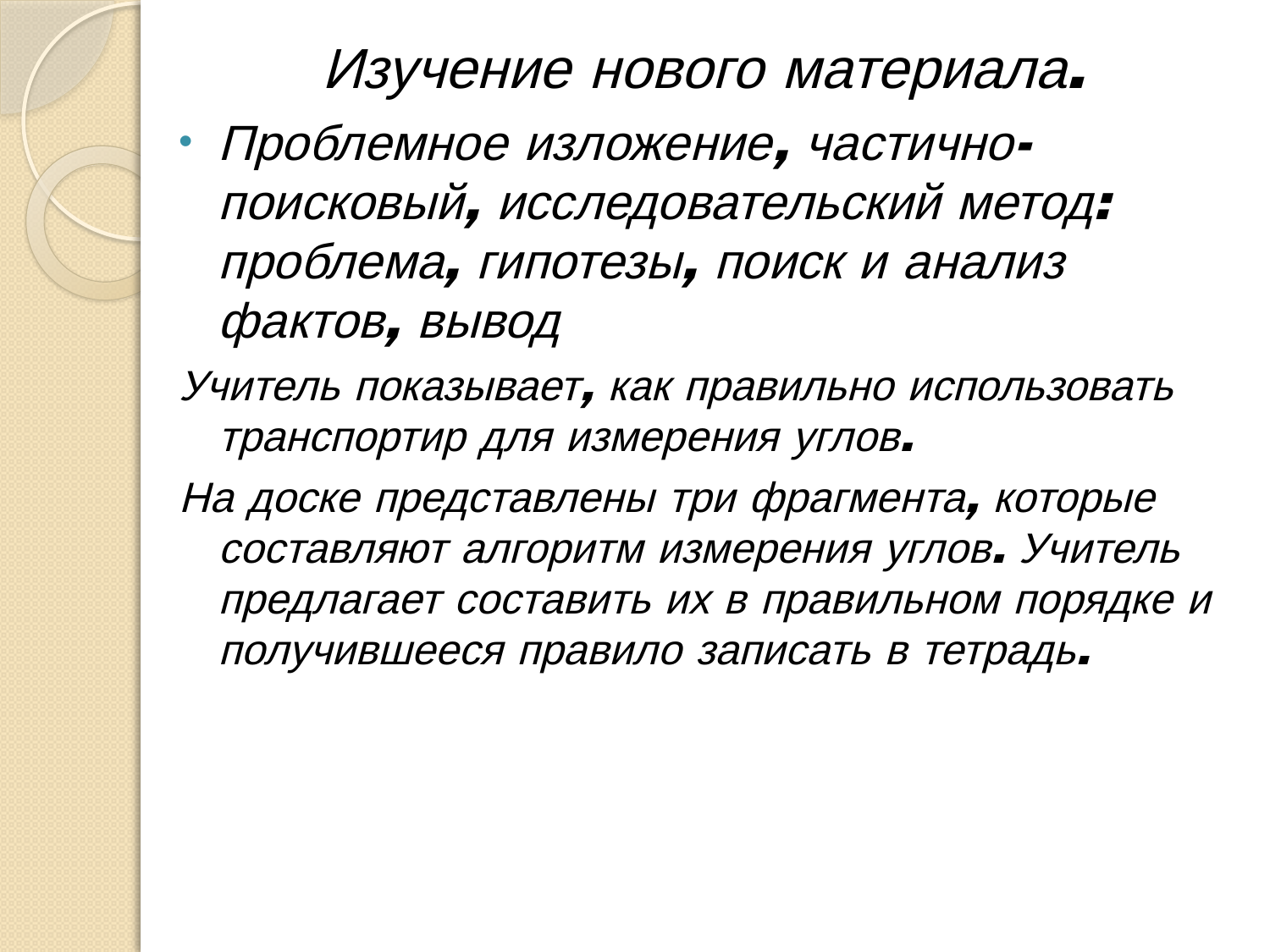

Изучение нового материала.
Проблемное изложение, частично-поисковый, исследовательский метод: проблема, гипотезы, поиск и анализ фактов, вывод
Учитель показывает, как правильно использовать транспортир для измерения углов.
На доске представлены три фрагмента, которые составляют алгоритм измерения углов. Учитель предлагает составить их в правильном порядке и получившееся правило записать в тетрадь.